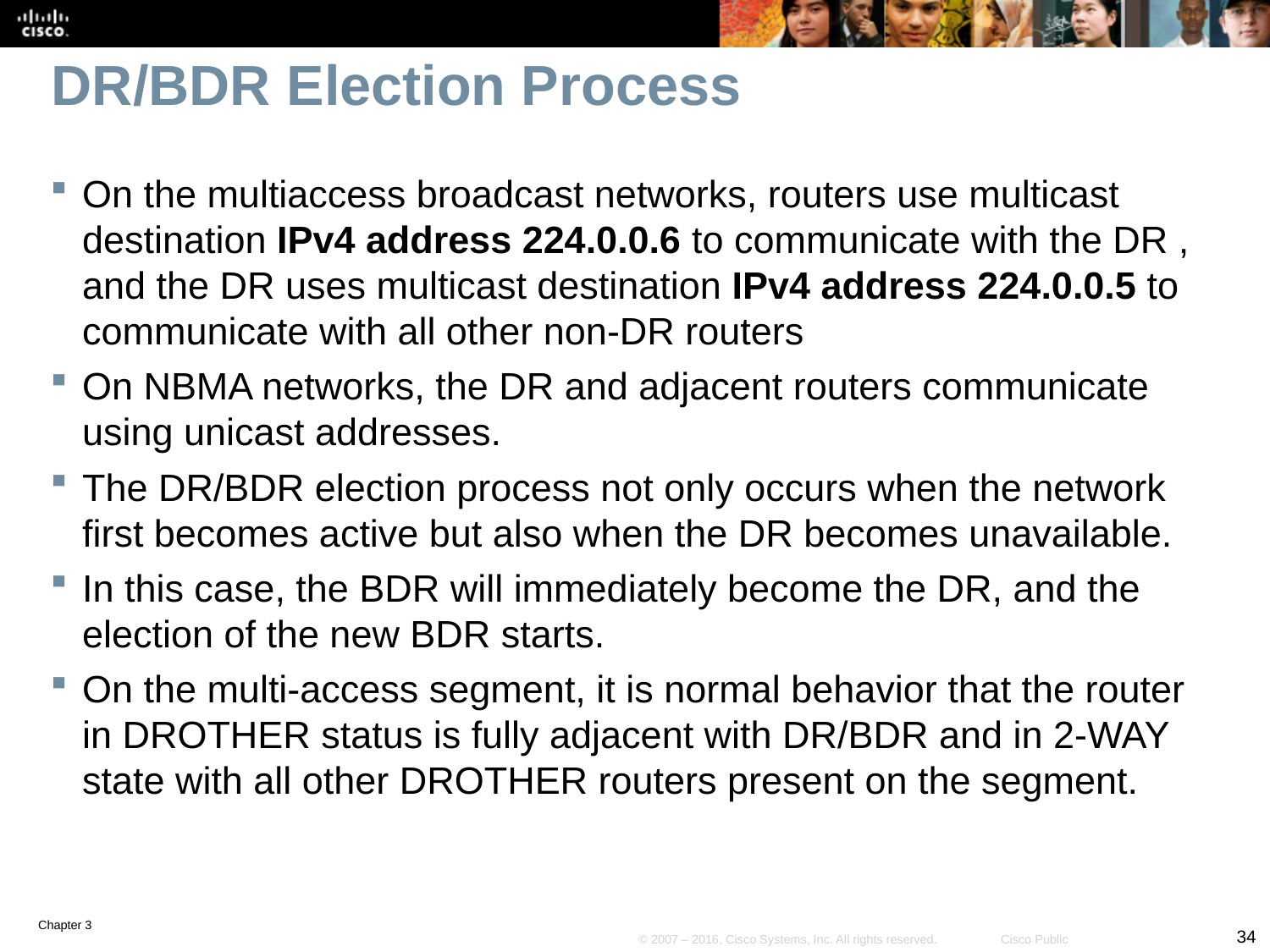

# DR/BDR Election Process
On the multiaccess broadcast networks, routers use multicast destination IPv4 address 224.0.0.6 to communicate with the DR , and the DR uses multicast destination IPv4 address 224.0.0.5 to communicate with all other non-DR routers
On NBMA networks, the DR and adjacent routers communicate using unicast addresses.
The DR/BDR election process not only occurs when the network first becomes active but also when the DR becomes unavailable.
In this case, the BDR will immediately become the DR, and the election of the new BDR starts.
On the multi-access segment, it is normal behavior that the router in DROTHER status is fully adjacent with DR/BDR and in 2-WAY state with all other DROTHER routers present on the segment.